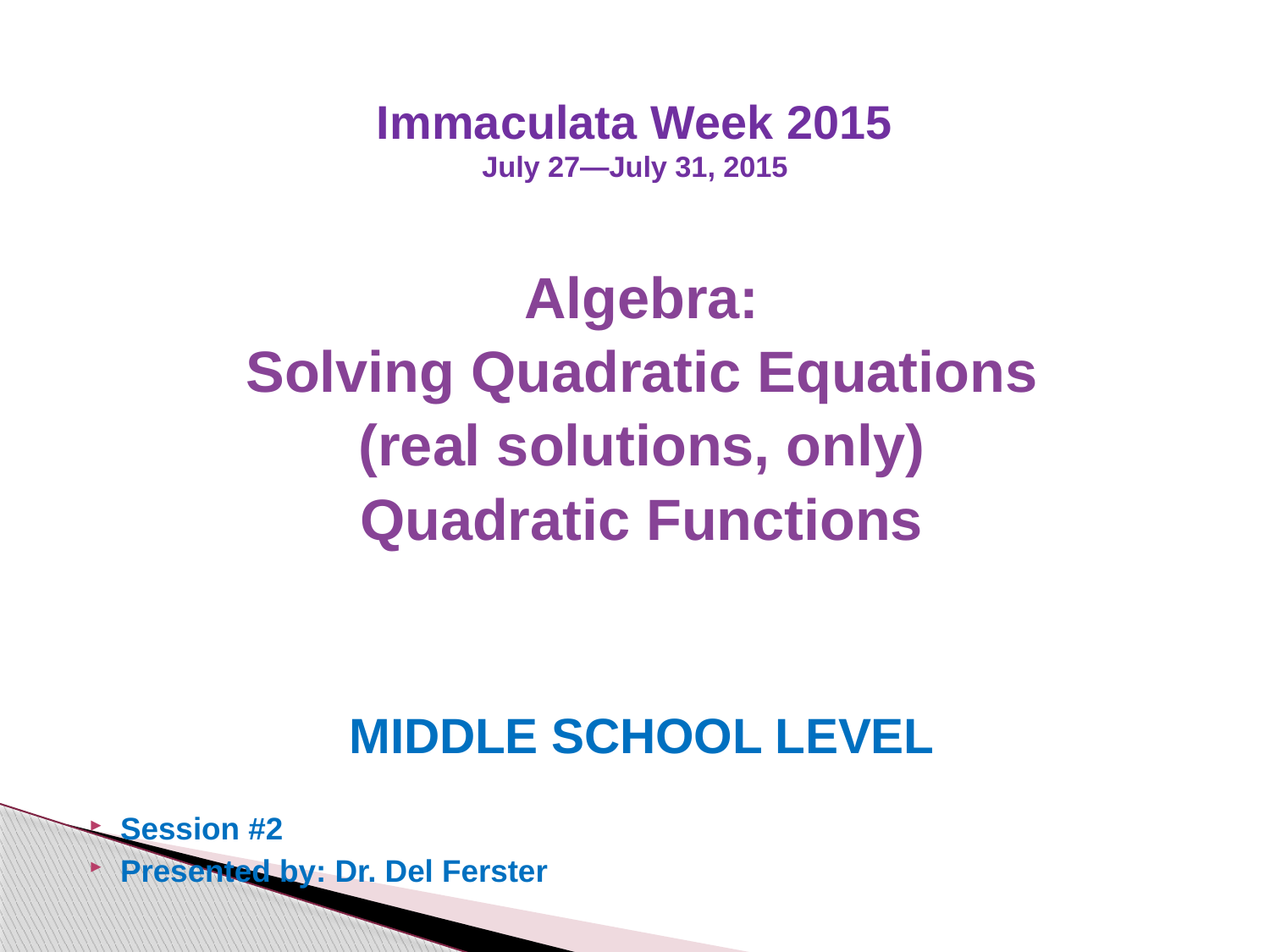

# Immaculata Week 2015 July 27—July 31, 2015
Algebra:
Solving Quadratic Equations
 (real solutions, only)
Quadratic Functions

MIDDLE SCHOOL LEVEL

Session #2
Presented by: Dr. Del Ferster